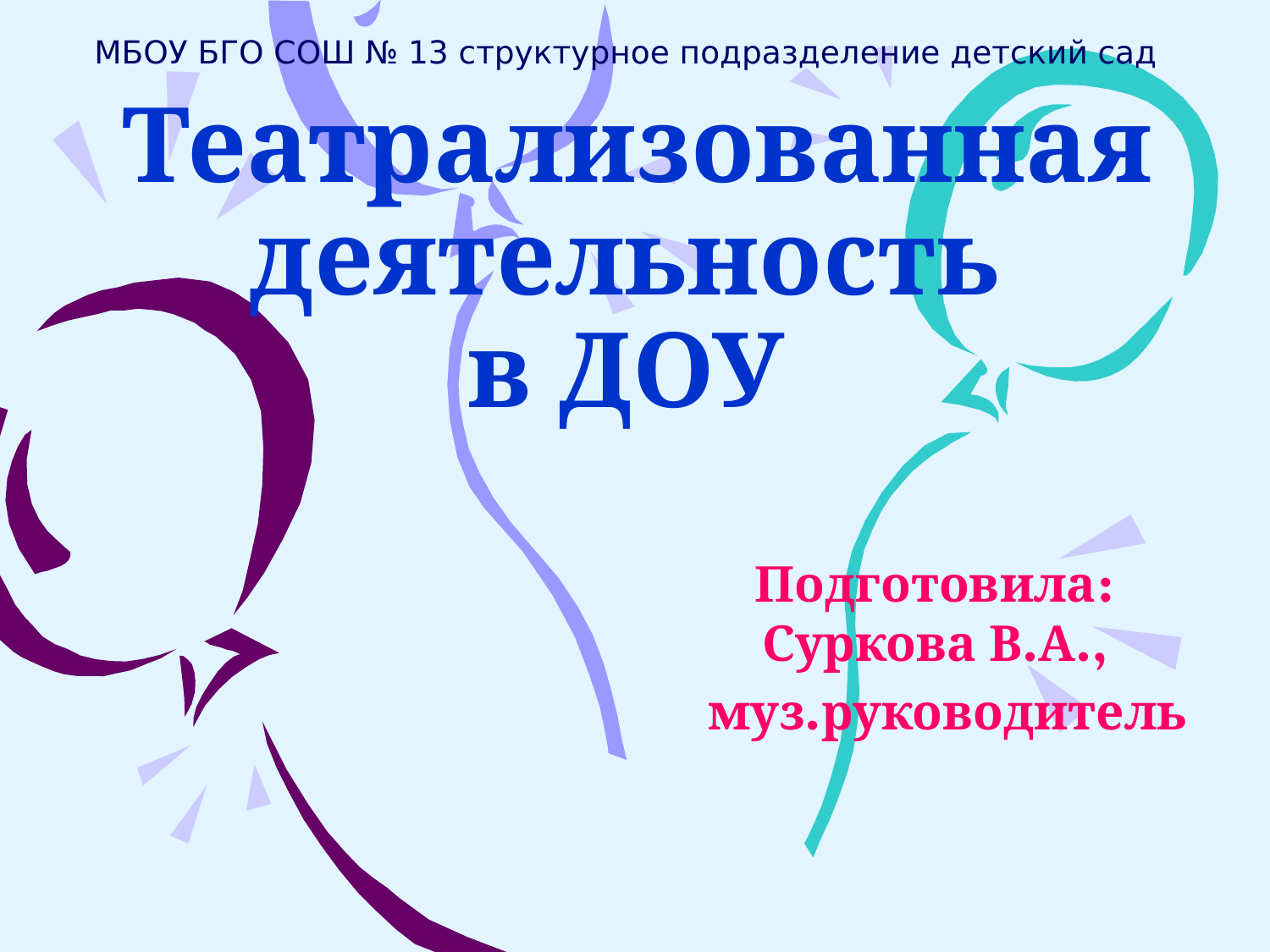

МБОУ БГО СОШ № 13 структурное подразделение детский сад
# Театрализованная деятельность в ДОУ
Подготовила: Суркова В.А.,
  муз.руководитель